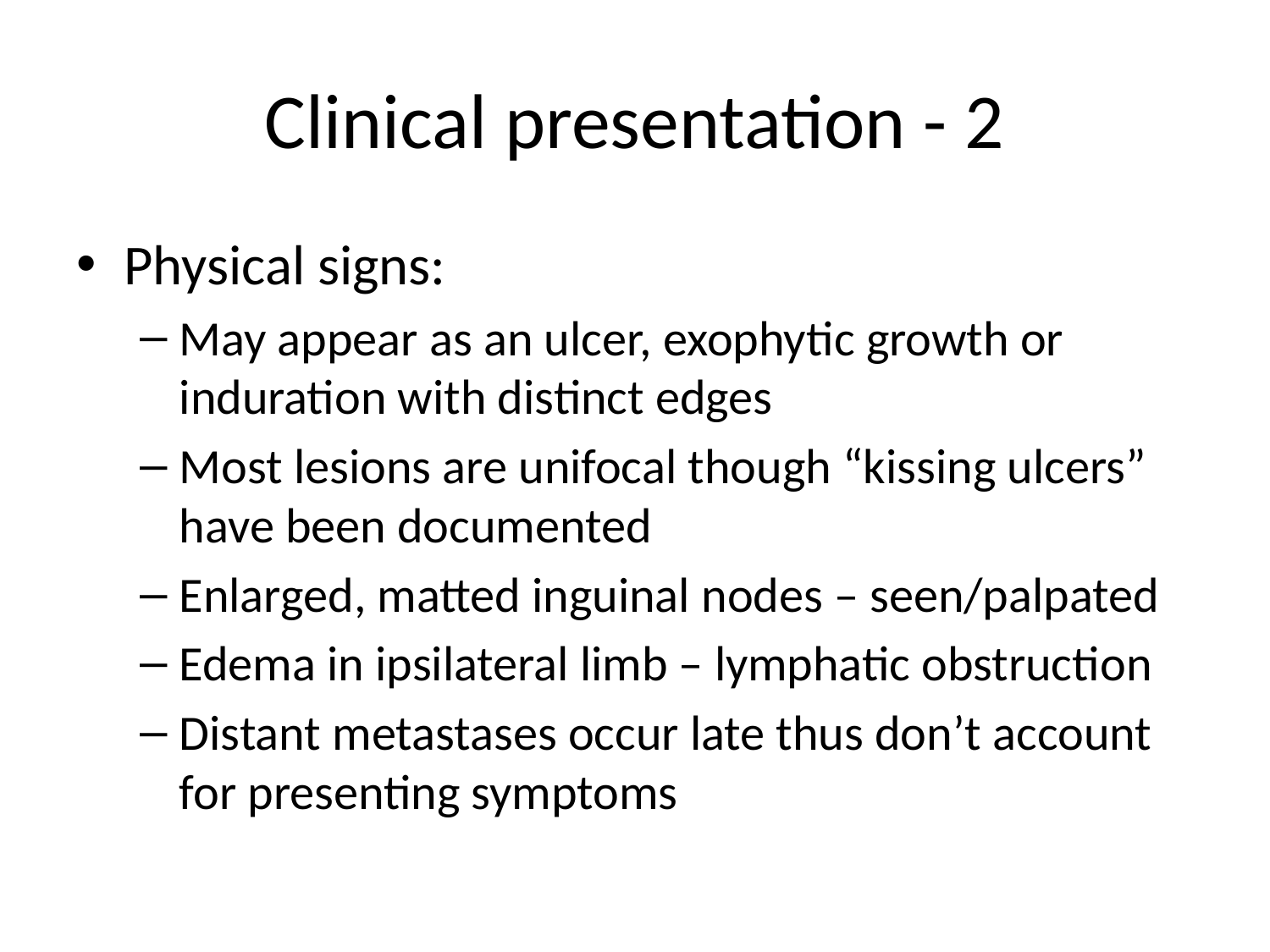

# Clinical presentation - 2
Physical signs:
May appear as an ulcer, exophytic growth or induration with distinct edges
Most lesions are unifocal though “kissing ulcers” have been documented
Enlarged, matted inguinal nodes – seen/palpated
Edema in ipsilateral limb – lymphatic obstruction
Distant metastases occur late thus don’t account for presenting symptoms